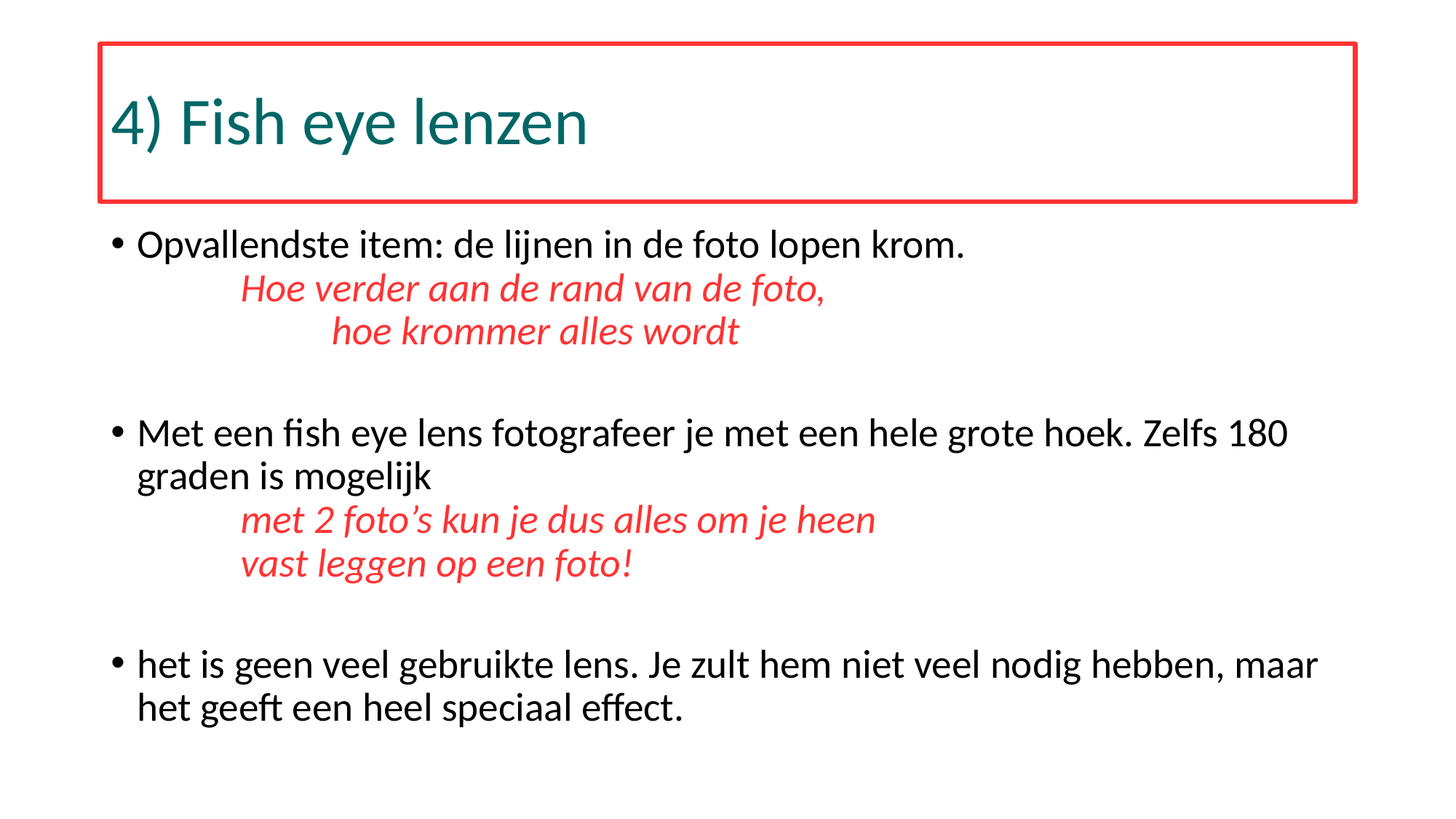

# 4) Fish eye lenzen
Opvallendste item: de lijnen in de foto lopen krom.
	Hoe verder aan de rand van de foto,
				          hoe krommer alles wordt
Met een fish eye lens fotografeer je met een hele grote hoek. Zelfs 180 graden is mogelijk
	met 2 foto’s kun je dus alles om je heen
					vast leggen op een foto!
het is geen veel gebruikte lens. Je zult hem niet veel nodig hebben, maar het geeft een heel speciaal effect.